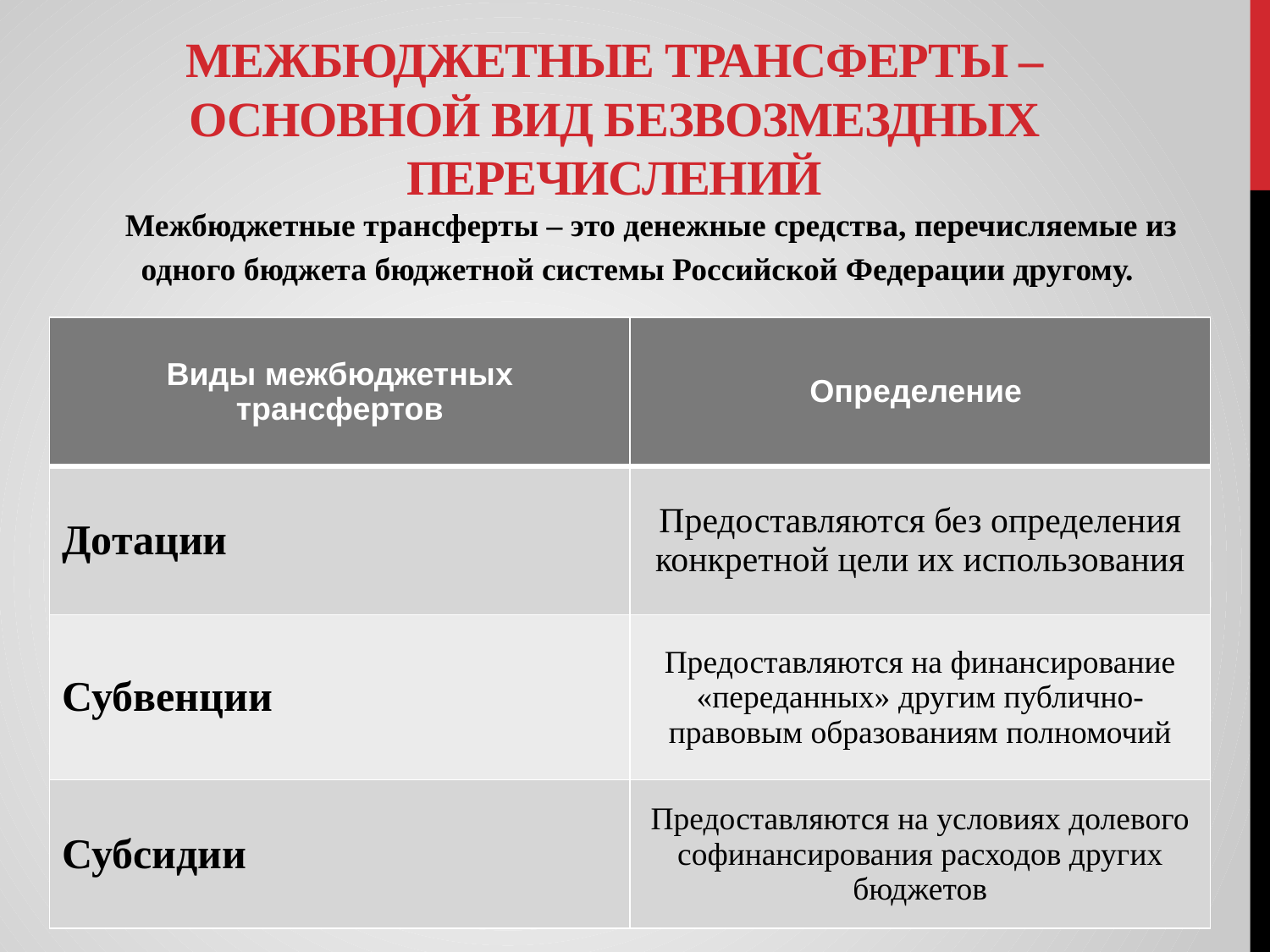

# Межбюджетные трансферты – основной вид безвозмездных перечислений
    Межбюджетные трансферты – это денежные средства, перечисляемые из
одного бюджета бюджетной системы Российской Федерации другому.
| Виды межбюджетных трансфертов | Определение |
| --- | --- |
| Дотации | Предоставляются без определения конкретной цели их использования |
| Субвенции | Предоставляются на финансирование «переданных» другим публично-правовым образованиям полномочий |
| Субсидии | Предоставляются на условиях долевого софинансирования расходов других бюджетов |